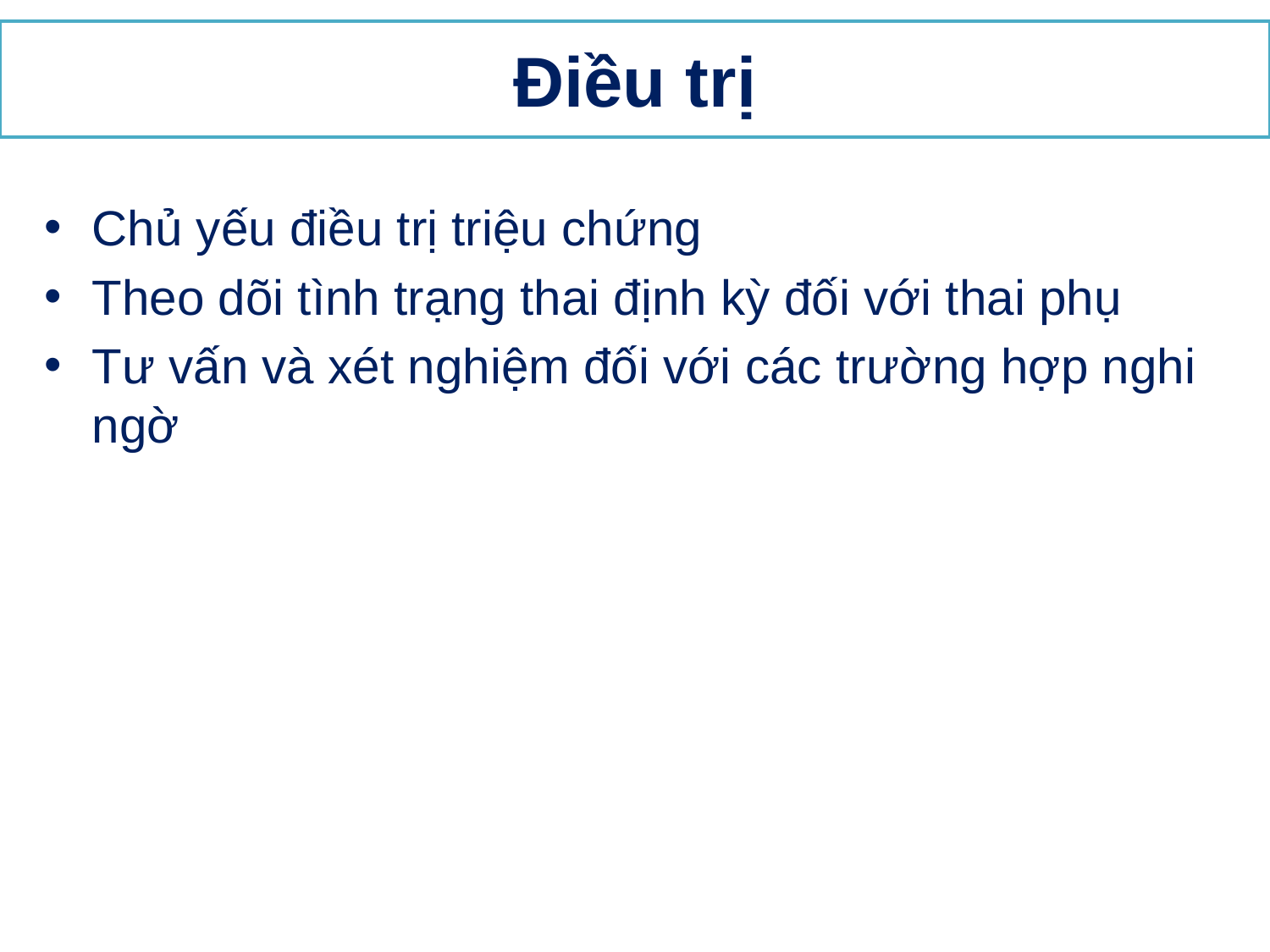

Điều trị
Chủ yếu điều trị triệu chứng
Theo dõi tình trạng thai định kỳ đối với thai phụ
Tư vấn và xét nghiệm đối với các trường hợp nghi ngờ